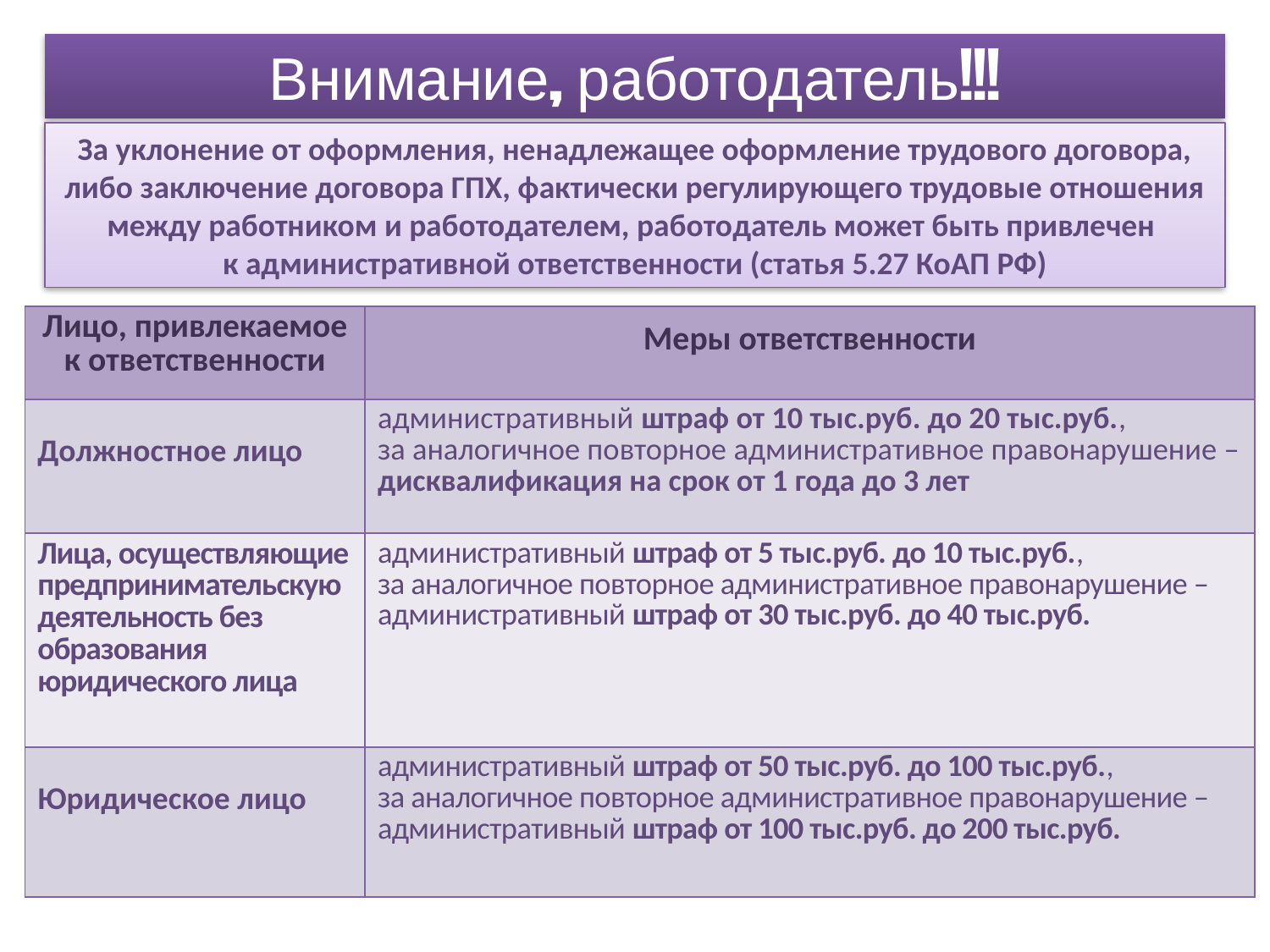

Внимание, работодатель!!!
За уклонение от оформления, ненадлежащее оформление трудового договора, либо заключение договора ГПХ, фактически регулирующего трудовые отношения между работником и работодателем, работодатель может быть привлечен
к административной ответственности (статья 5.27 КоАП РФ)
| Лицо, привлекаемое к ответственности | Меры ответственности |
| --- | --- |
| Должностное лицо | административный штраф от 10 тыс.руб. до 20 тыс.руб., за аналогичное повторное административное правонарушение – дисквалификация на срок от 1 года до 3 лет |
| Лица, осуществляющие предпринимательскую деятельность без образования юридического лица | административный штраф от 5 тыс.руб. до 10 тыс.руб., за аналогичное повторное административное правонарушение – административный штраф от 30 тыс.руб. до 40 тыс.руб. |
| Юридическое лицо | административный штраф от 50 тыс.руб. до 100 тыс.руб., за аналогичное повторное административное правонарушение – административный штраф от 100 тыс.руб. до 200 тыс.руб. |